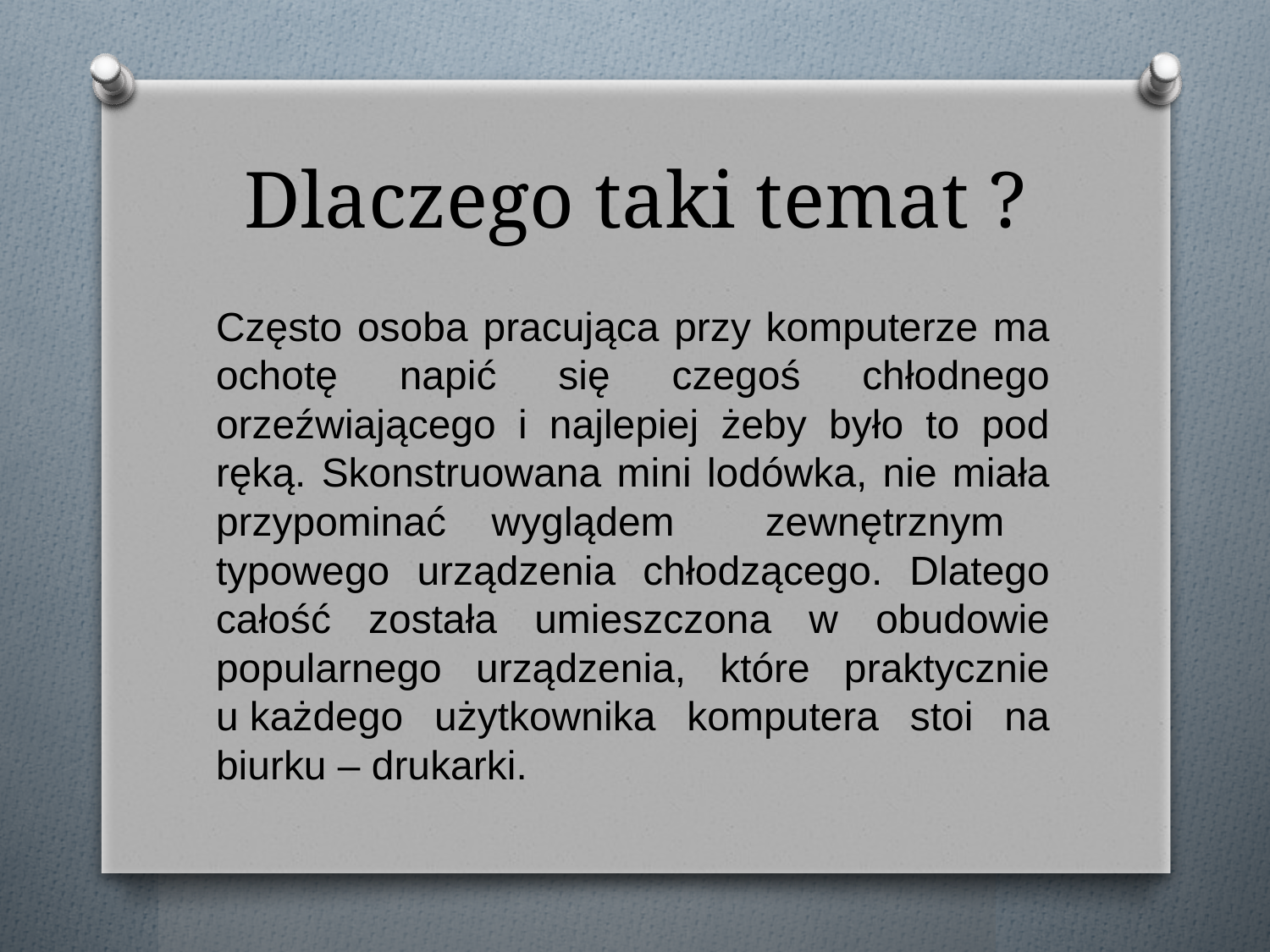

# Dlaczego taki temat ?
Często osoba pracująca przy komputerze ma ochotę napić się czegoś chłodnego orzeźwiającego i najlepiej żeby było to pod ręką. Skonstruowana mini lodówka, nie miała przypominać wyglądem  zewnętrznym  typowego urządzenia chłodzącego. Dlatego całość została umieszczona w obudowie popularnego urządzenia, które praktycznie u każdego użytkownika komputera stoi na biurku – drukarki.